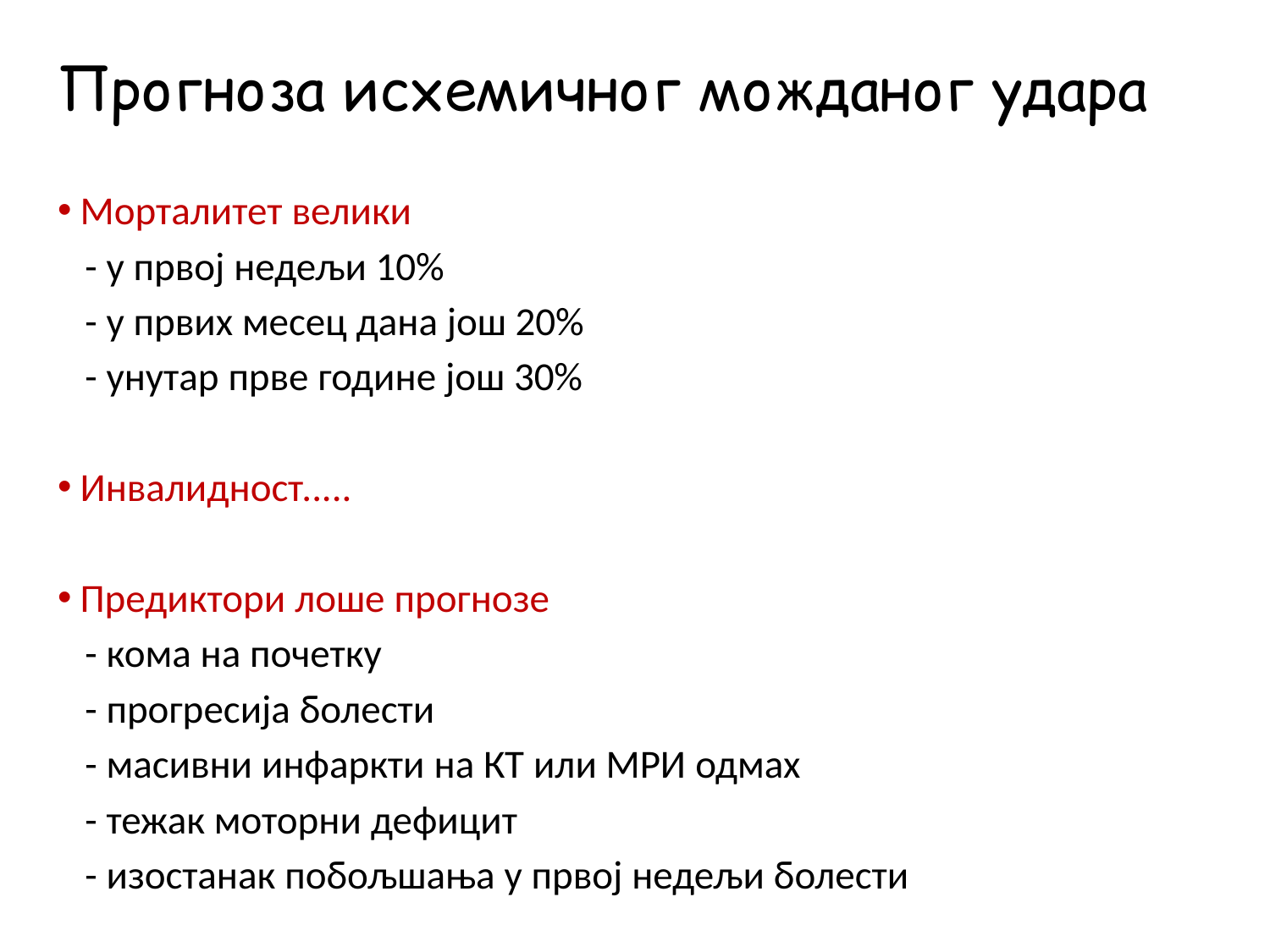

# Прогноза исхемичног можданог удара
Морталитет велики
   - у првој недељи 10%
   - у првих месец дана још 20%
   - унутар прве године још 30%

Инвалидност.....

Предиктори лоше прогнозе
   - кома на почетку
   - прогресија болести
   - масивни инфаркти на КТ или МРИ одмах
   - тежак моторни дефицит
   - изостанак побољшања у првој недељи болести